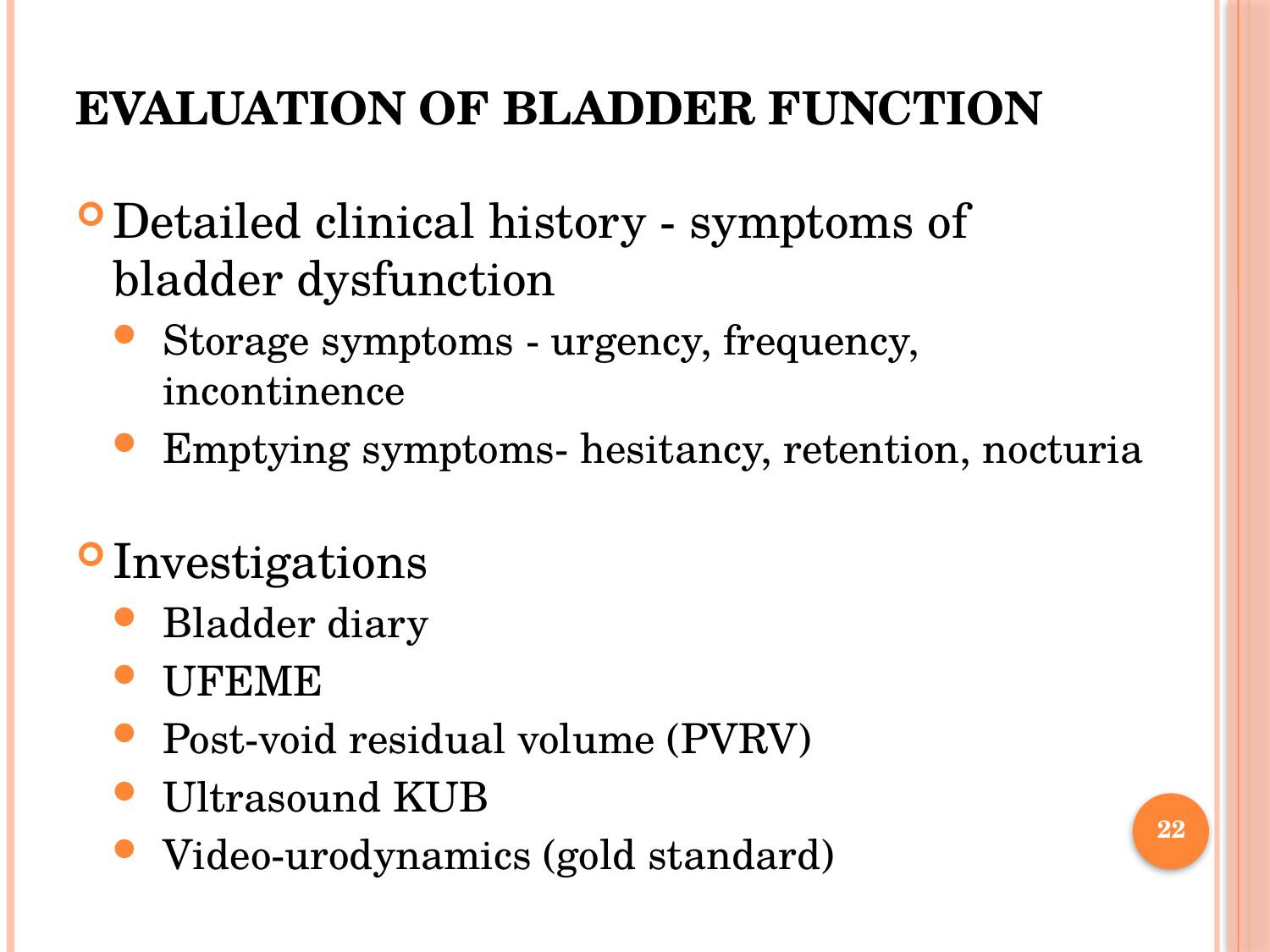

# Evaluation of bladder function
Detailed clinical history - symptoms of bladder dysfunction
Storage symptoms - urgency, frequency, incontinence
Emptying symptoms- hesitancy, retention, nocturia

Investigations
Bladder diary
UFEME
Post-void residual volume (PVRV)
Ultrasound KUB
Video-urodynamics (gold standard)

22